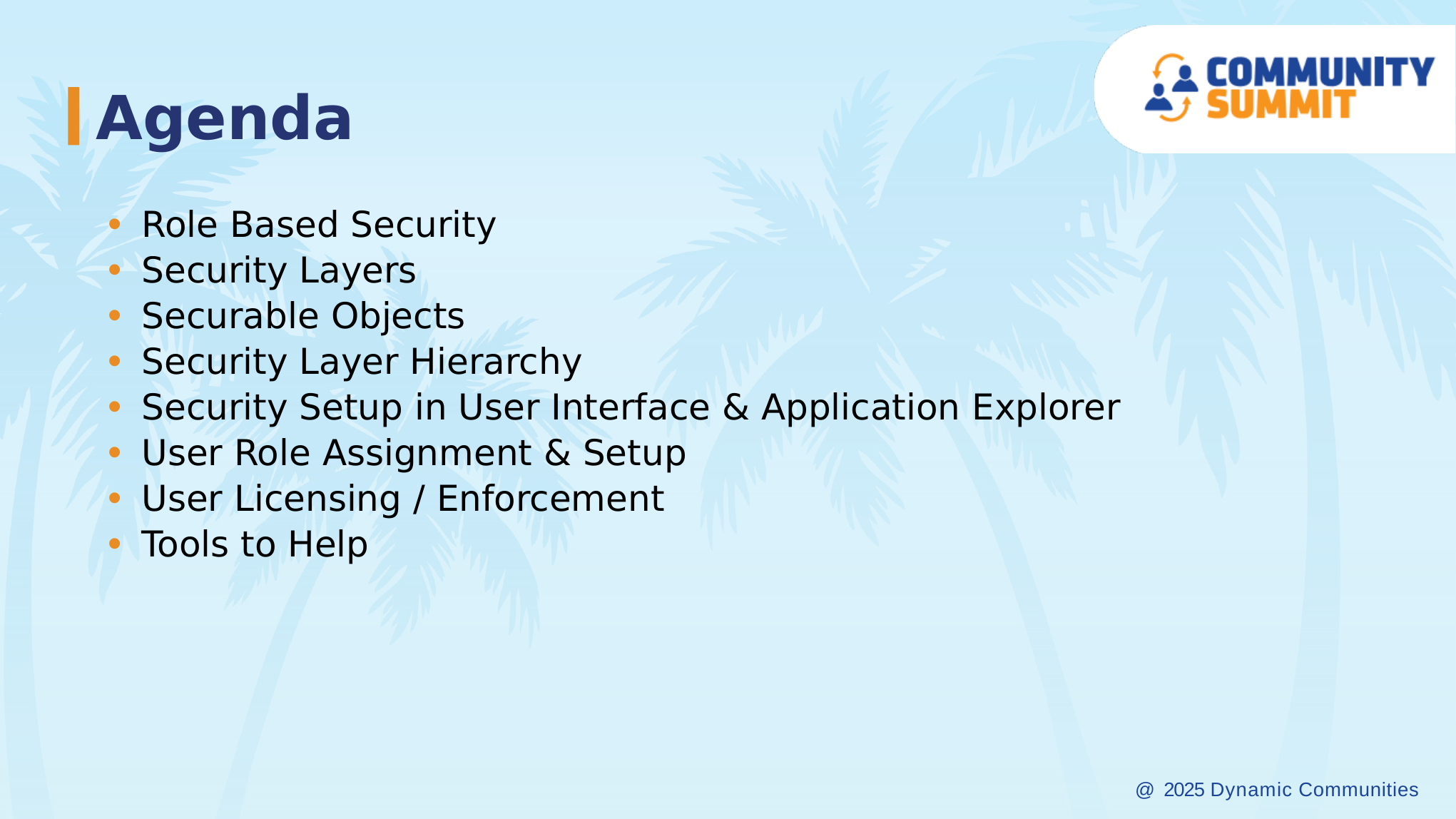

Role Based Security
Security Layers
Securable Objects
Security Layer Hierarchy
Security Setup in User Interface & Application Explorer
User Role Assignment & Setup
User Licensing / Enforcement
Tools to Help